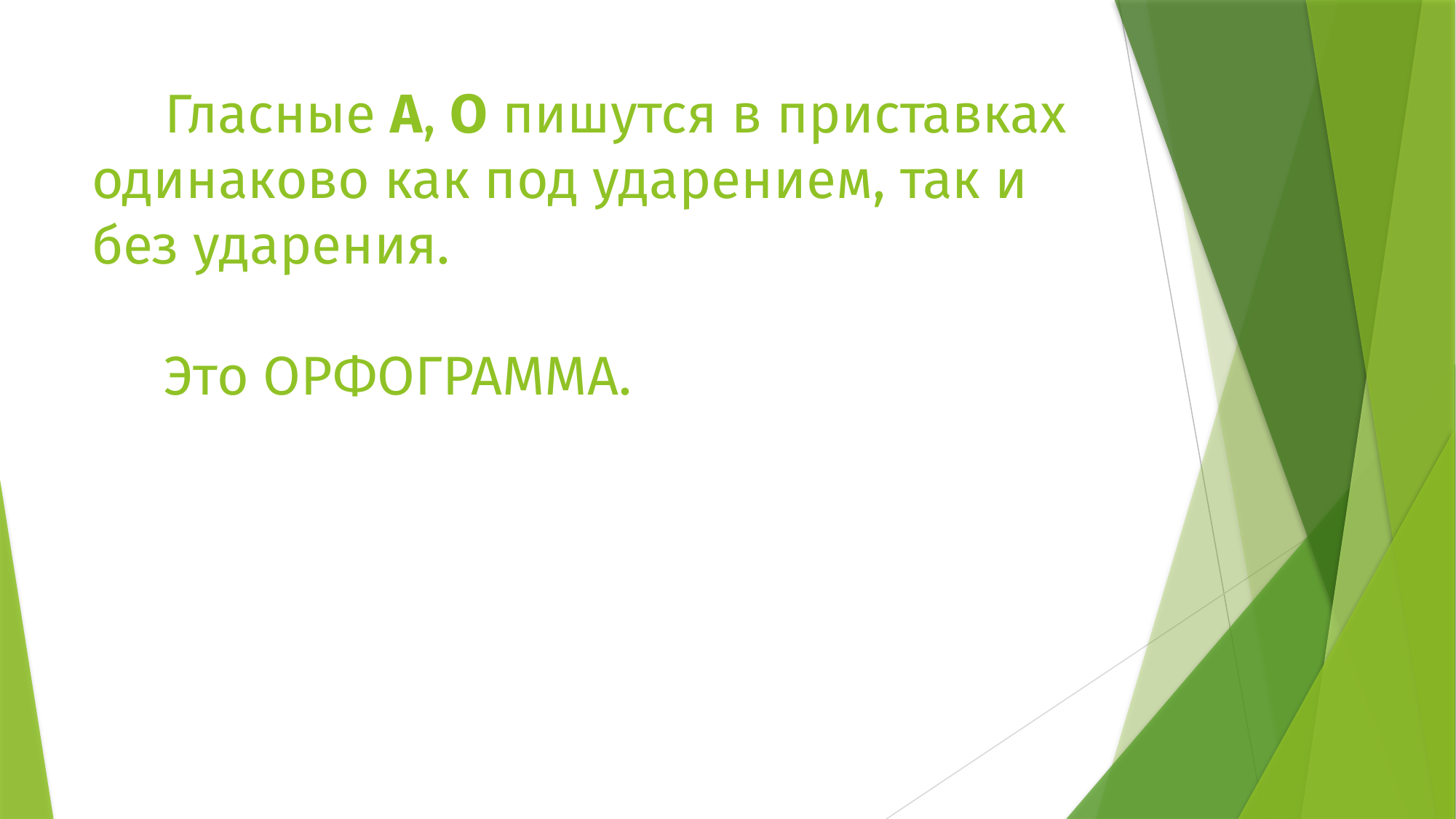

# Гласные А, О пишутся в приставках одинаково как под ударением, так и без ударения. Это ОРФОГРАММА.